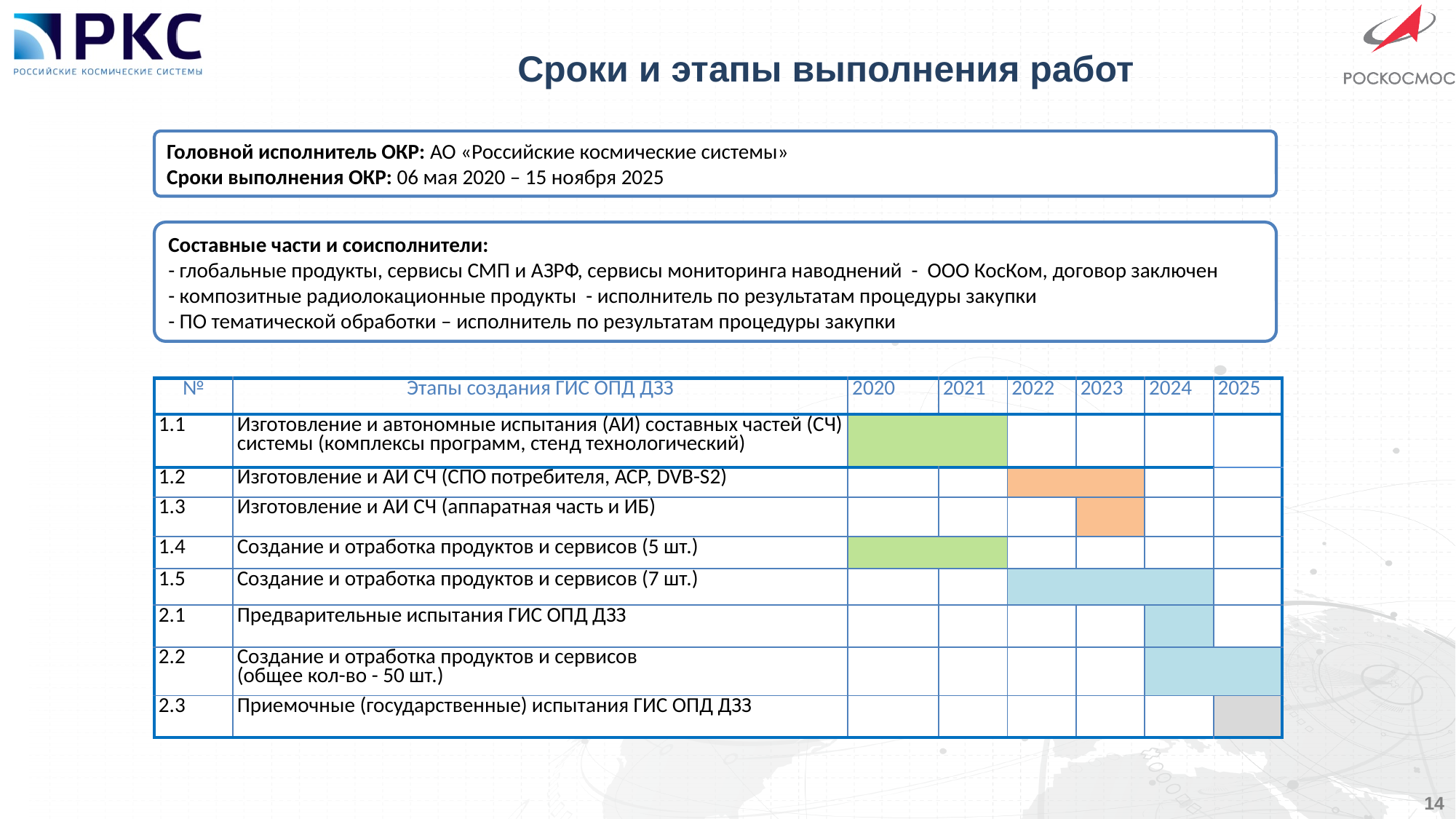

# Сроки и этапы выполнения работ
Головной исполнитель ОКР: АО «Российские космические системы»
Сроки выполнения ОКР: 06 мая 2020 – 15 ноября 2025
Составные части и соисполнители:
- глобальные продукты, сервисы СМП и АЗРФ, сервисы мониторинга наводнений  -  ООО КосКом, договор заключен
- композитные радиолокационные продукты  - исполнитель по результатам процедуры закупки
- ПО тематической обработки – исполнитель по результатам процедуры закупки
| № | Этапы создания ГИС ОПД ДЗЗ | 2020 | 2021 | 2022 | 2023 | 2024 | 2025 |
| --- | --- | --- | --- | --- | --- | --- | --- |
| 1.1 | Изготовление и автономные испытания (АИ) составных частей (СЧ) системы (комплексы программ, стенд технологический) |  |  |  |  |  |  |
| 1.2 | Изготовление и АИ СЧ (СПО потребителя, АСР, DVB-S2) |  |  |  |  |  |  |
| 1.3 | Изготовление и АИ СЧ (аппаратная часть и ИБ) |  |  |  |  |  |  |
| 1.4 | Создание и отработка продуктов и сервисов (5 шт.) |  |  |  |  |  |  |
| 1.5 | Создание и отработка продуктов и сервисов (7 шт.) |  |  |  |  |  |  |
| 2.1 | Предварительные испытания ГИС ОПД ДЗЗ |  |  |  |  |  |  |
| 2.2 | Создание и отработка продуктов и сервисов (общее кол-во - 50 шт.) |  |  |  |  |  |  |
| 2.3 | Приемочные (государственные) испытания ГИС ОПД ДЗЗ |  |  |  |  |  |  |